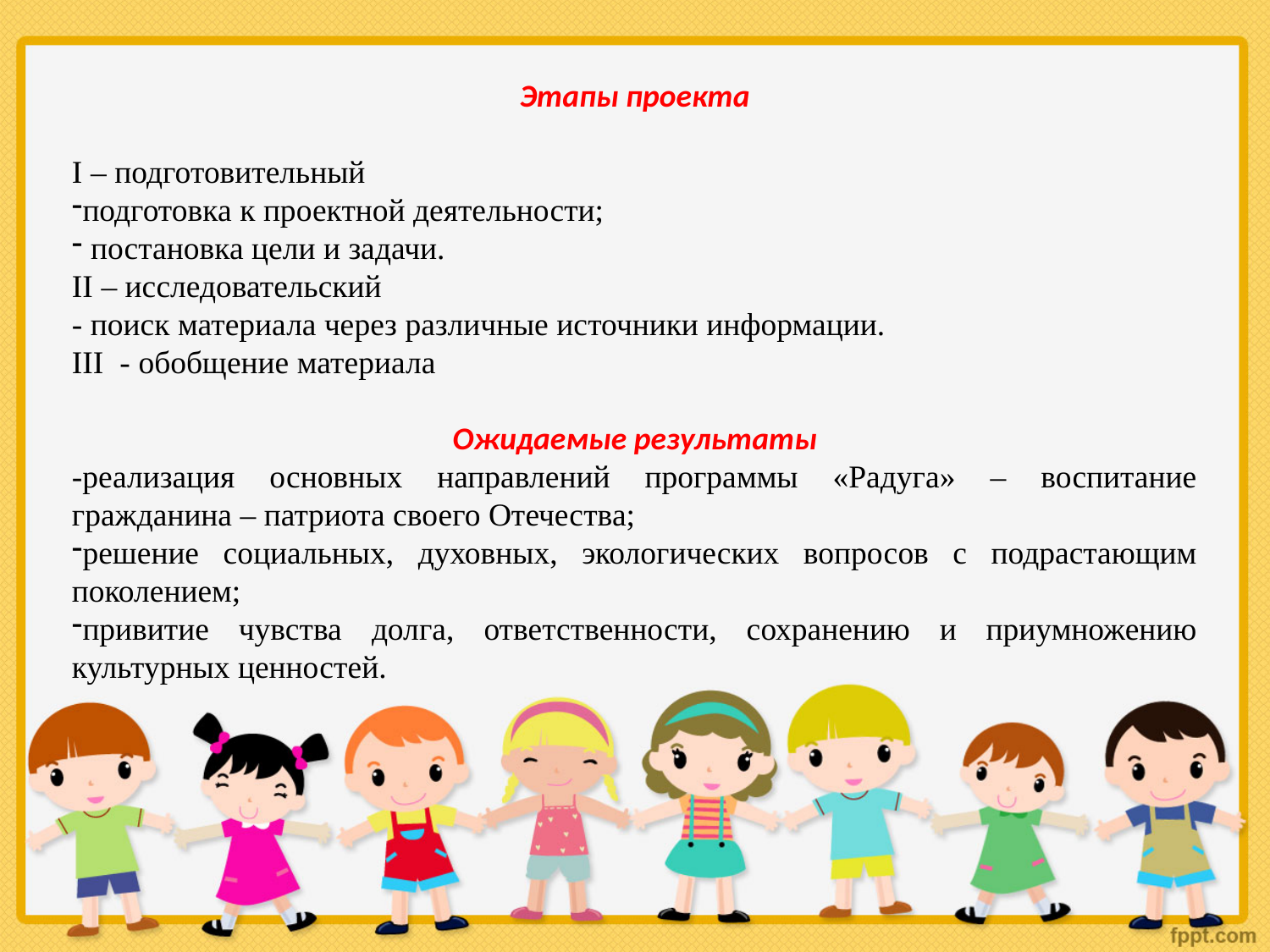

Этапы проекта

I – подготовительный
подготовка к проектной деятельности;
 постановка цели и задачи.
II – исследовательский
- поиск материала через различные источники информации.
III  - обобщение материала

Ожидаемые результаты
-реализация основных направлений программы «Радуга» – воспитание гражданина – патриота своего Отечества;
решение социальных, духовных, экологических вопросов с подрастающим поколением;
привитие чувства долга, ответственности, сохранению и приумножению культурных ценностей.